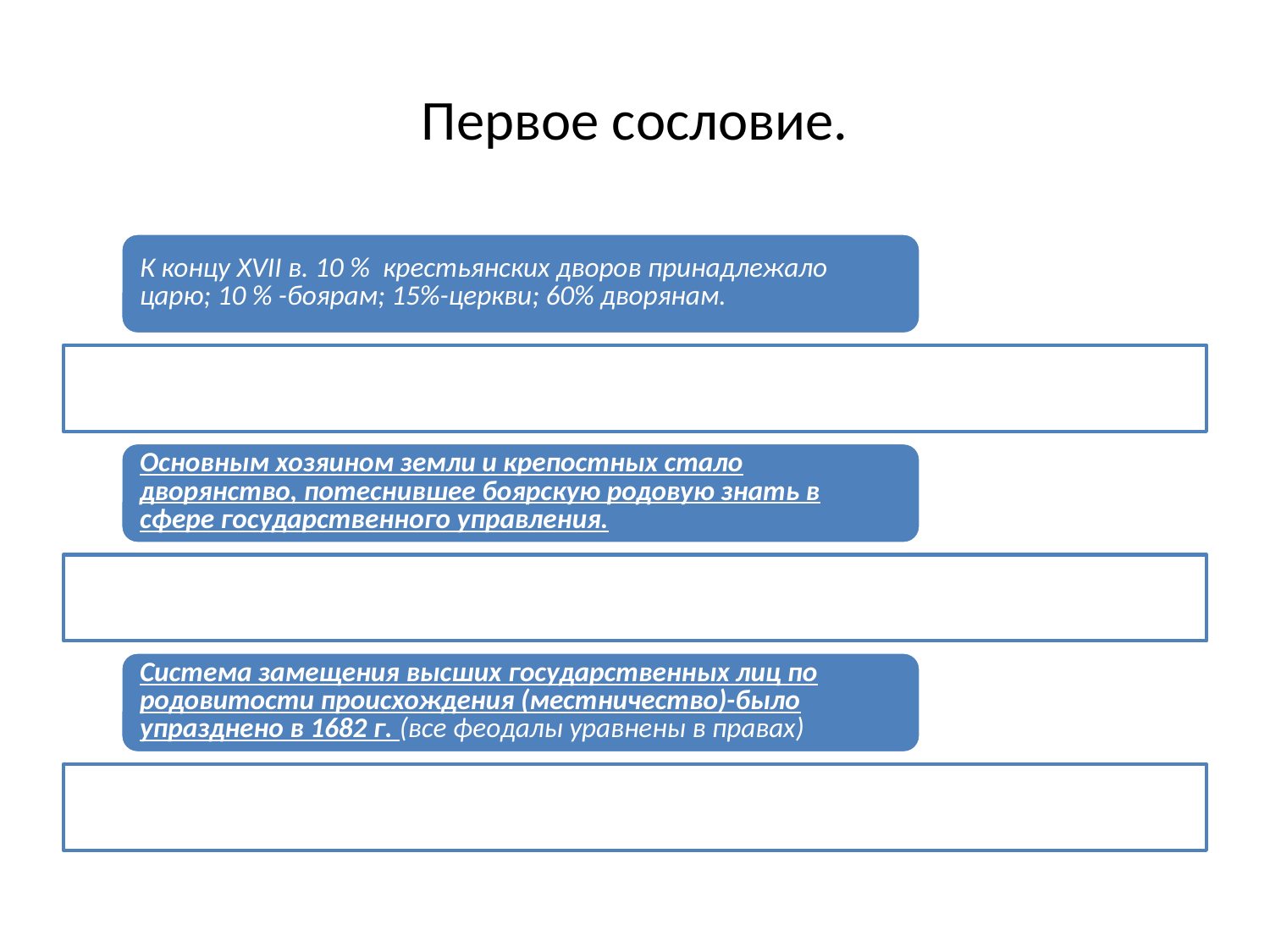

# Первое сословие.
Основным хозяином земли и крепостных стало дворянство, потеснившее боярскую родовую знать в сфере государственного управления.
Система замещения высших государственных лиц по родовитости происхождения (местничество)-было упразднено в 1682 г. (все феодалы уравнены в правах)
К концу XVII в. 10 %  крестьянских дворов принадлежало царю; 10 % -боярам; 15%-церкви; 60% дворянам.